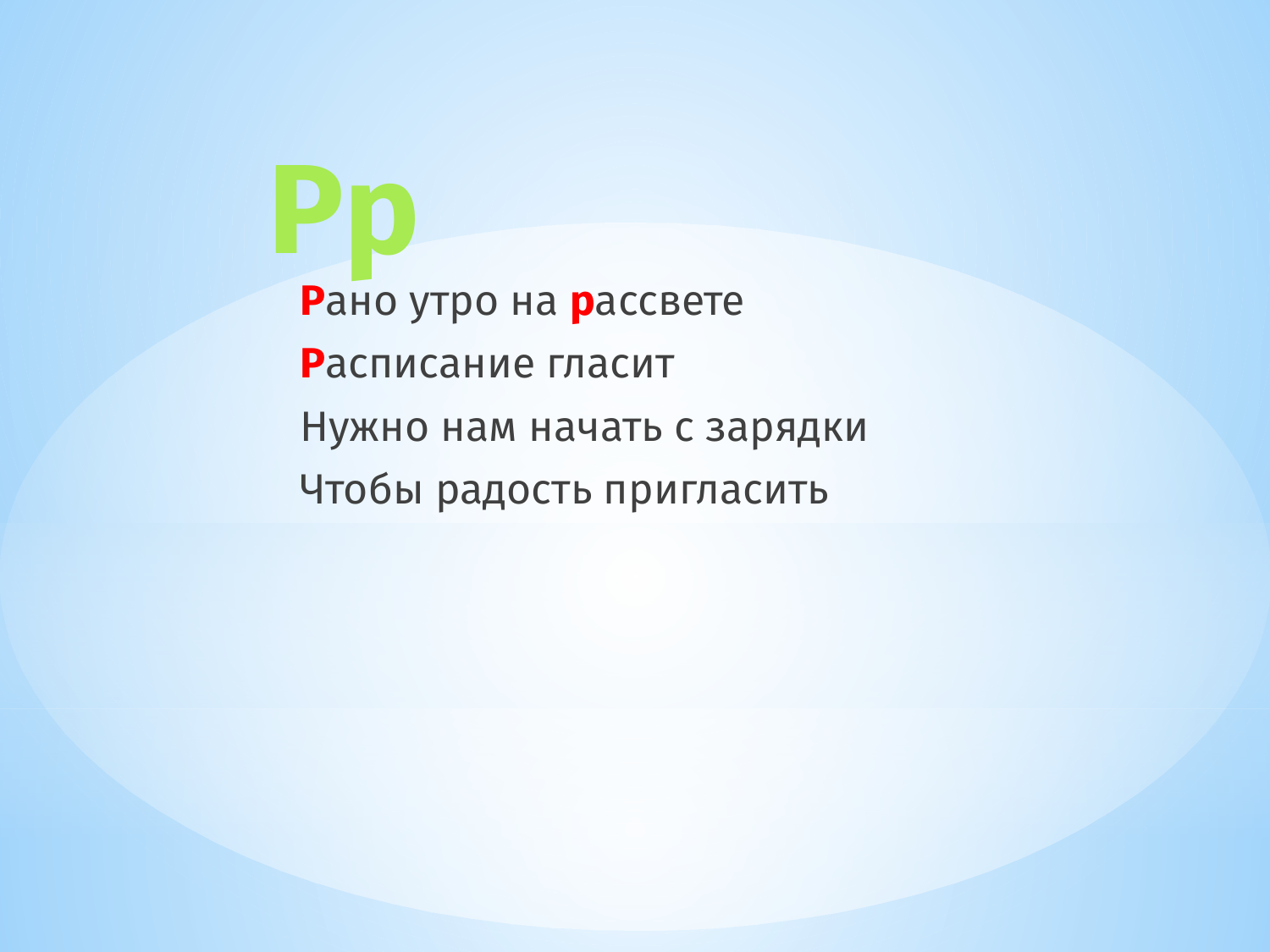

# Рр
Рано утро на рассвете
Расписание гласит
Нужно нам начать с зарядки
Чтобы радость пригласить